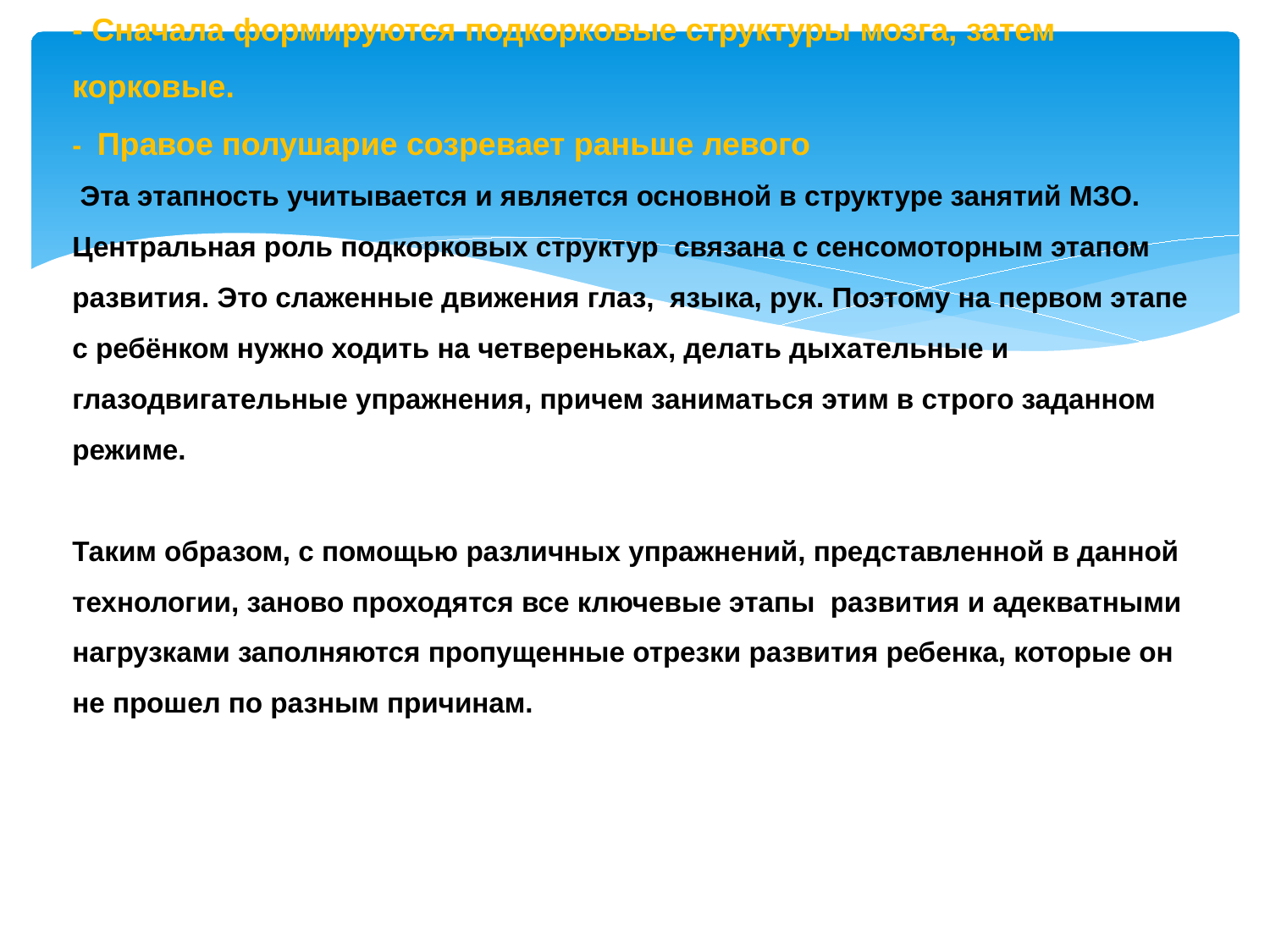

# - Сначала формируются подкорковые структуры мозга, затем корковые. -  Правое полушарие созревает раньше левого Эта этапность учитывается и является основной в структуре занятий МЗО. Центральная роль подкорковых структур  связана с сенсомоторным этапом развития. Это слаженные движения глаз,  языка, рук. Поэтому на первом этапе с ребёнком нужно ходить на четвереньках, делать дыхательные и глазодвигательные упражнения, причем заниматься этим в строго заданном режиме. Таким образом, с помощью различных упражнений, представленной в данной технологии, заново проходятся все ключевые этапы  развития и адекватными нагрузками заполняются пропущенные отрезки развития ребенка, которые он не прошел по разным причинам.